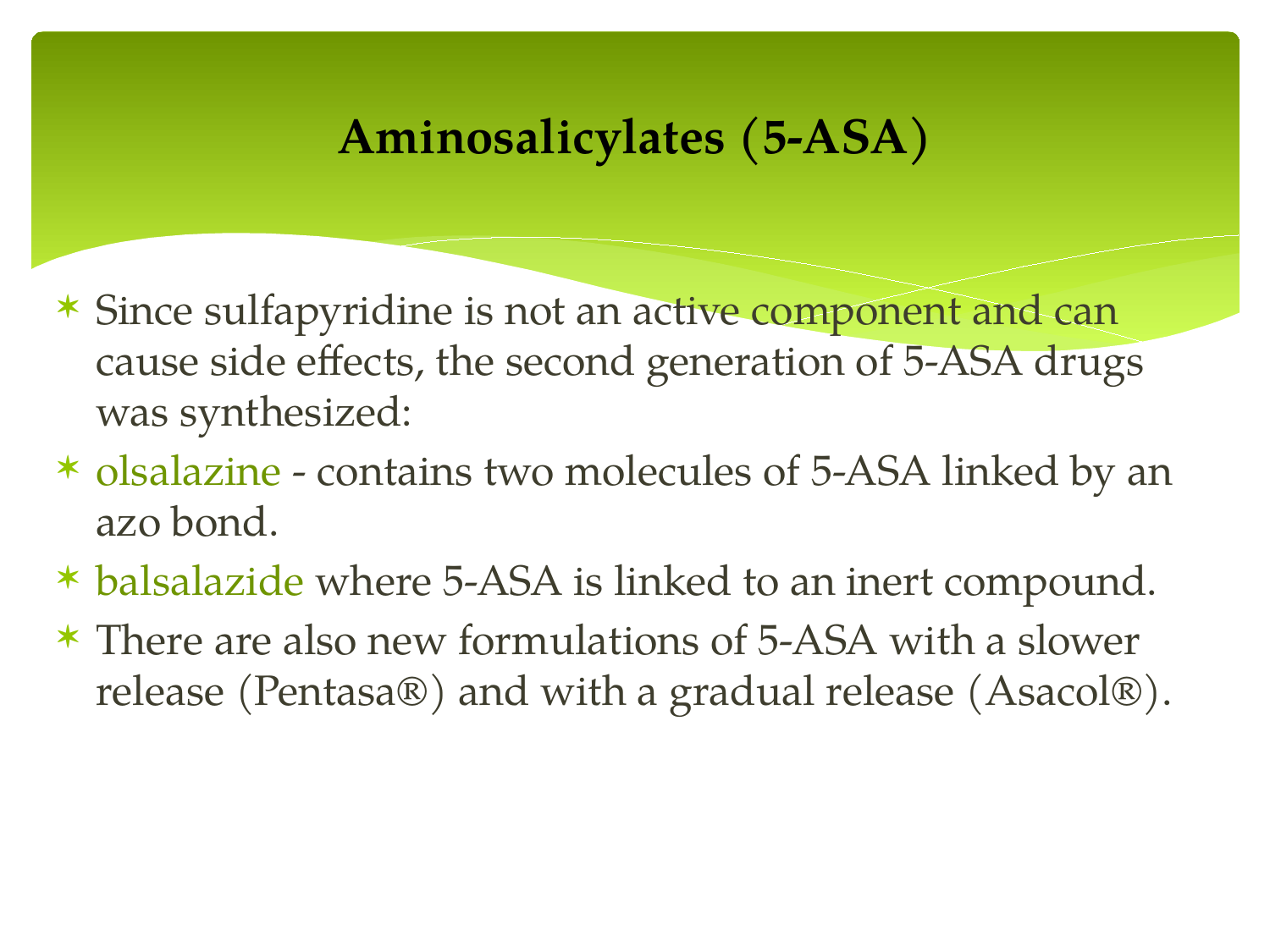

# Aminosalicylates (5-ASA)
Since sulfapyridine is not an active component and can cause side effects, the second generation of 5-ASA drugs was synthesized:
olsalazine - contains two molecules of 5-ASA linked by an azo bond.
balsalazide where 5-ASA is linked to an inert compound.
There are also new formulations of 5-ASA with a slower release (Pentasa®) and with a gradual release (Asacol®).